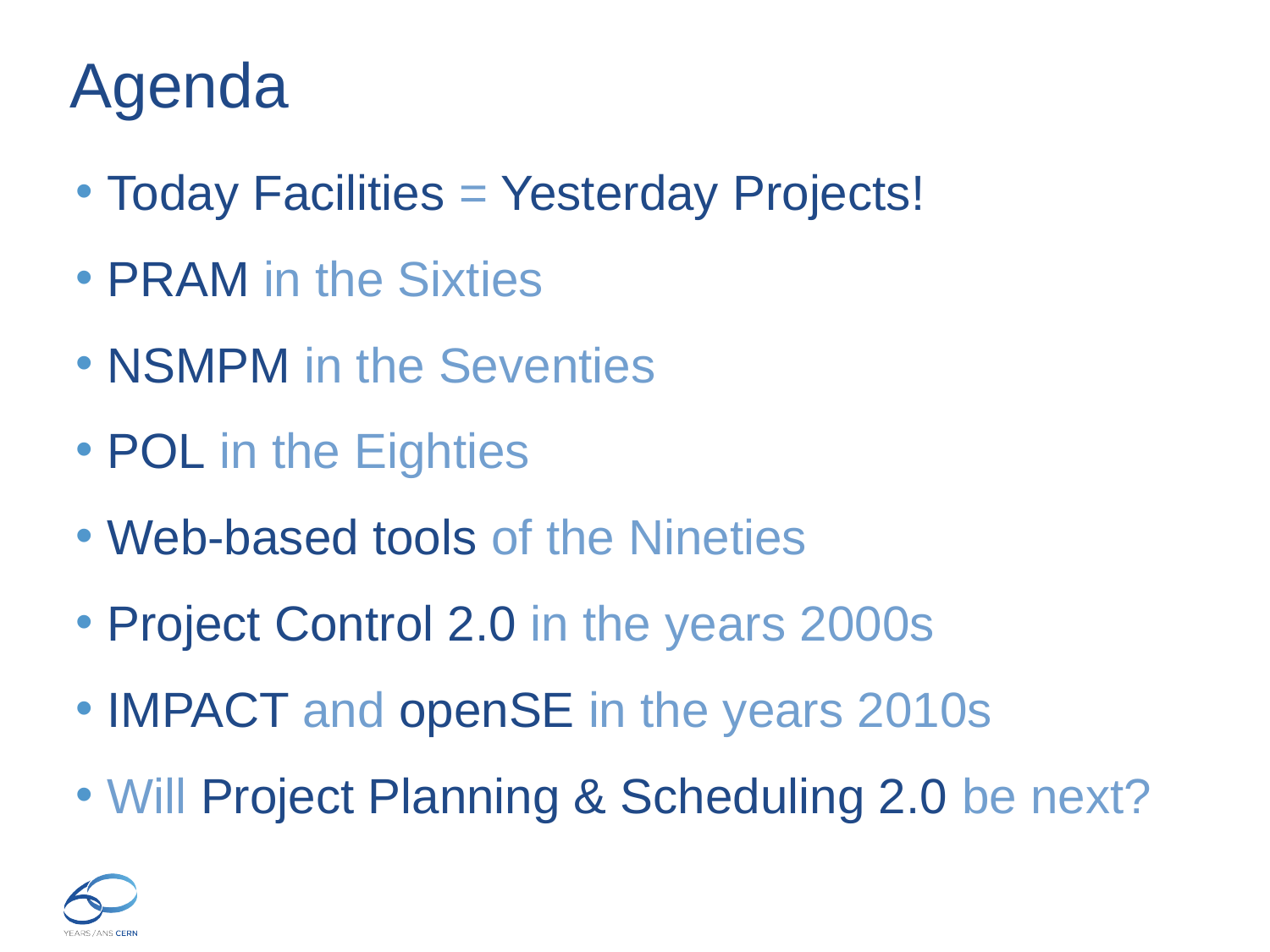

# Agenda
Today Facilities = Yesterday Projects!
PRAM in the Sixties
NSMPM in the Seventies
POL in the Eighties
Web-based tools of the Nineties
Project Control 2.0 in the years 2000s
IMPACT and openSE in the years 2010s
Will Project Planning & Scheduling 2.0 be next?